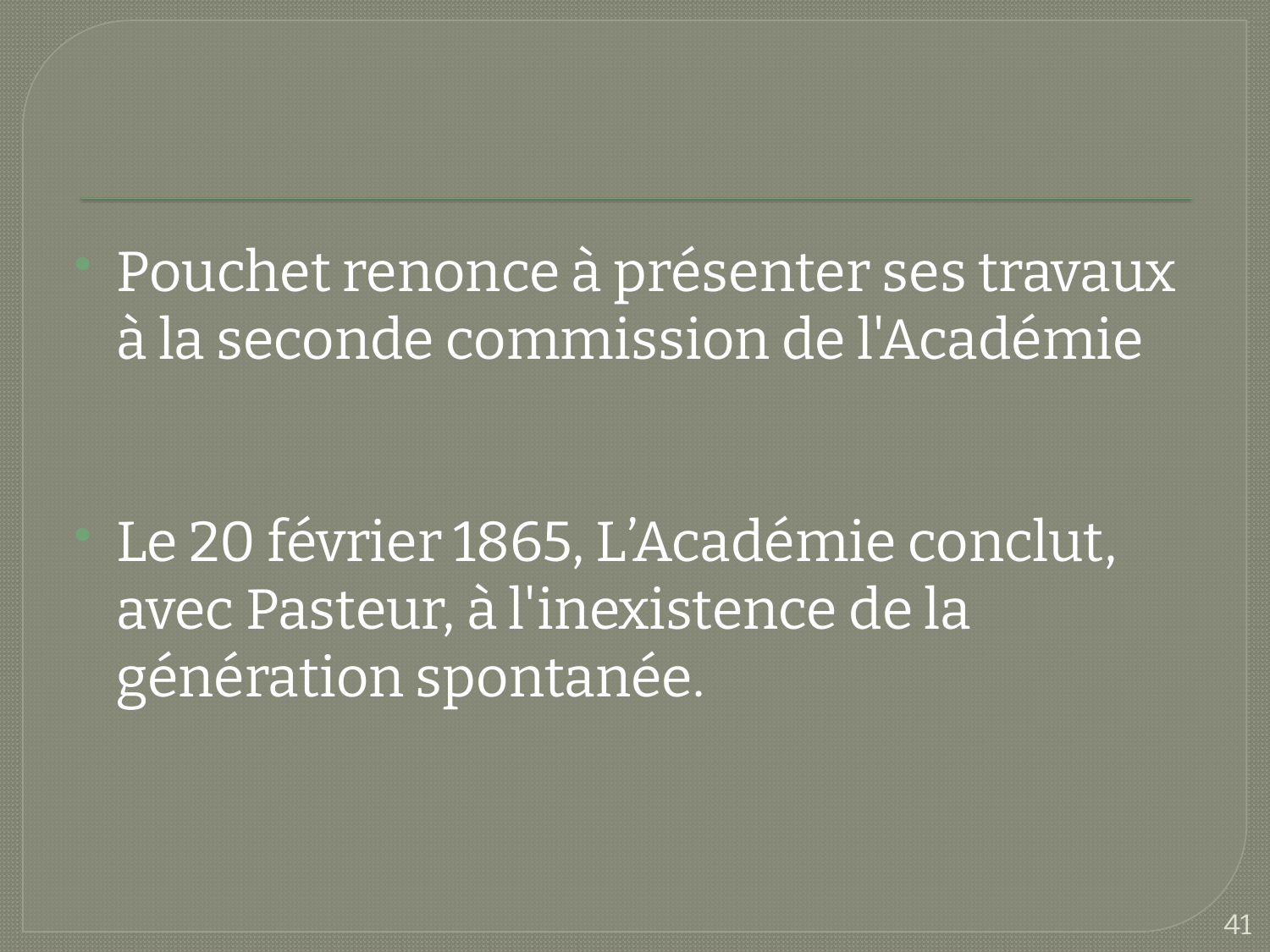

Pouchet renonce à présenter ses travaux à la seconde commission de l'Académie

Le 20 février 1865, L’Académie conclut, avec Pasteur, à l'inexistence de la génération spontanée.

41